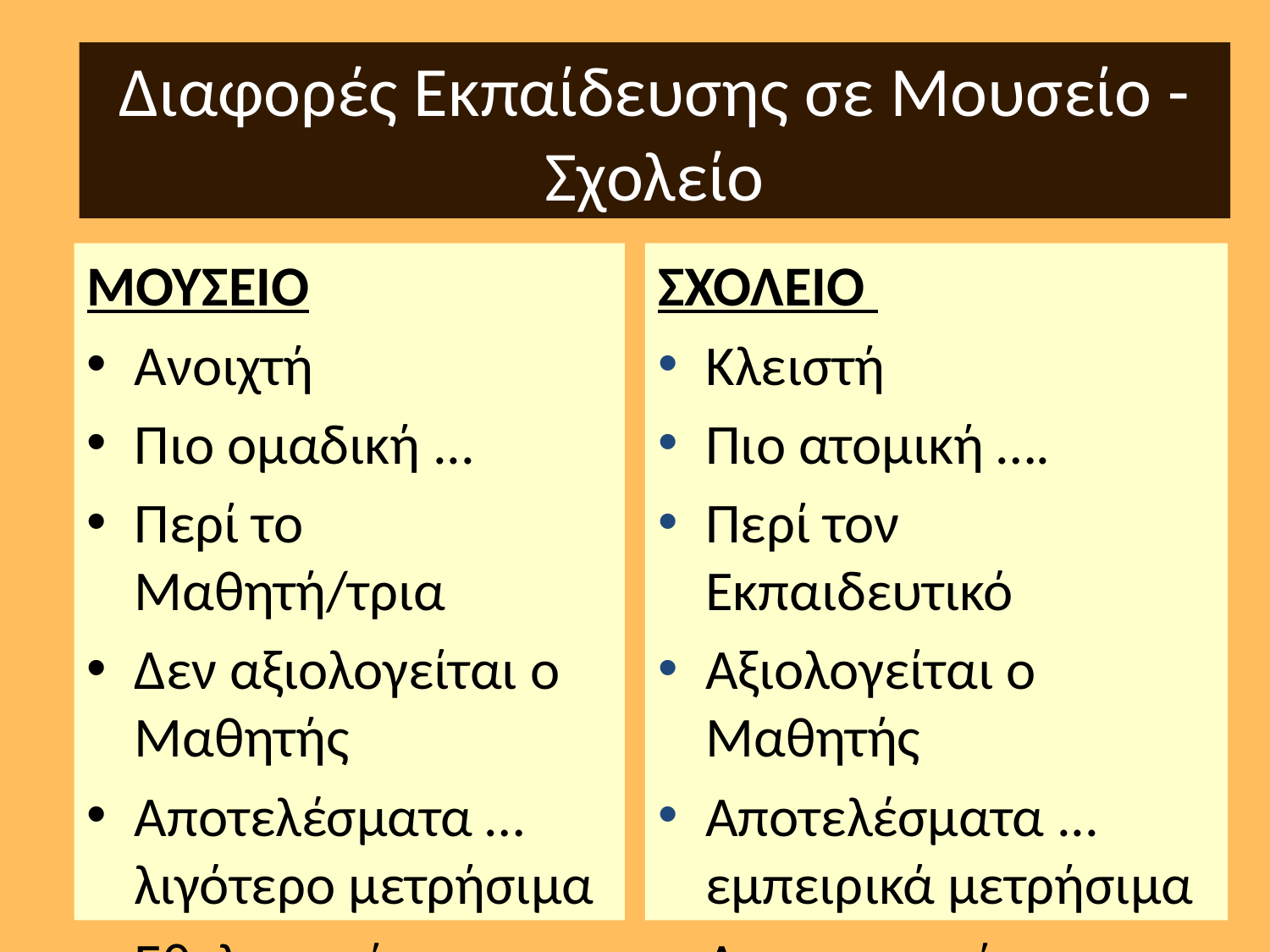

# Διαφορές Εκπαίδευσης σε Μουσείο - Σχολείο
ΜΟΥΣΕΙΟ
Ανοιχτή
Πιο ομαδική ...
Περί το Μαθητή/τρια
Δεν αξιολογείται ο Μαθητής
Αποτελέσματα … λιγότερο μετρήσιμα
Εθελοντική Παρακολούθηση
ΣΧΟΛΕΙΟ
Κλειστή
Πιο ατομική ….
Περί τον Εκπαιδευτικό
Αξιολογείται ο Μαθητής
Αποτελέσματα ... εμπειρικά μετρήσιμα
Αναγκαστική Παρακολούθηση